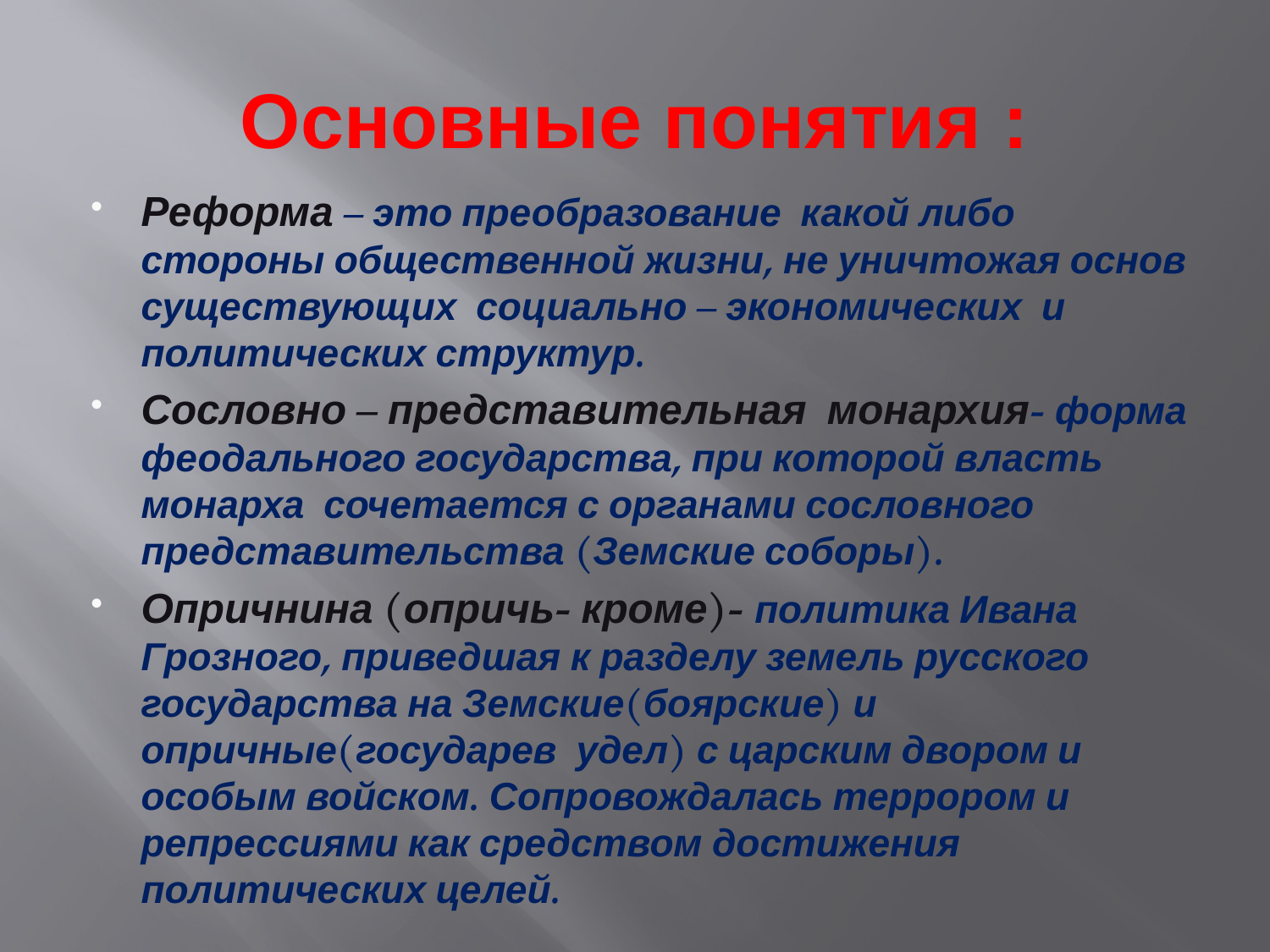

# Основные понятия :
Реформа – это преобразование  какой либо стороны общественной жизни, не уничтожая основ существующих  социально – экономических  и политических структур.
Сословно – представительная  монархия- форма феодального государства, при которой власть монарха  сочетается с органами сословного представительства (Земские соборы).
Опричнина (опричь- кроме)- политика Ивана Грозного, приведшая к разделу земель русского государства на Земские(боярские) и опричные(государев  удел) с царским двором и особым войском. Сопровождалась террором и репрессиями как средством достижения политических целей.